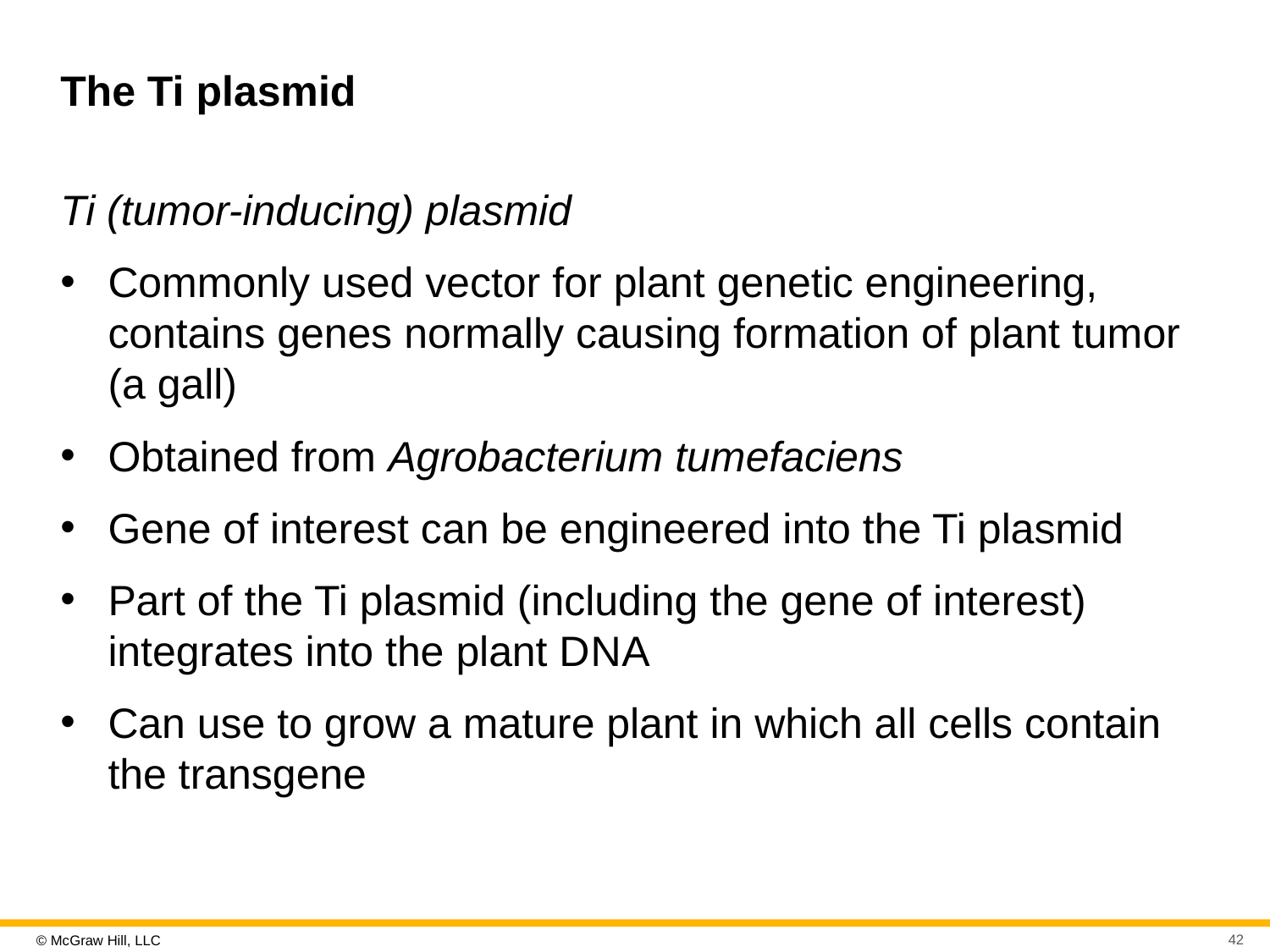

# The Ti plasmid
Ti (tumor-inducing) plasmid
Commonly used vector for plant genetic engineering, contains genes normally causing formation of plant tumor (a gall)
Obtained from Agrobacterium tumefaciens
Gene of interest can be engineered into the Ti plasmid
Part of the Ti plasmid (including the gene of interest) integrates into the plant D N A
Can use to grow a mature plant in which all cells contain the transgene
42